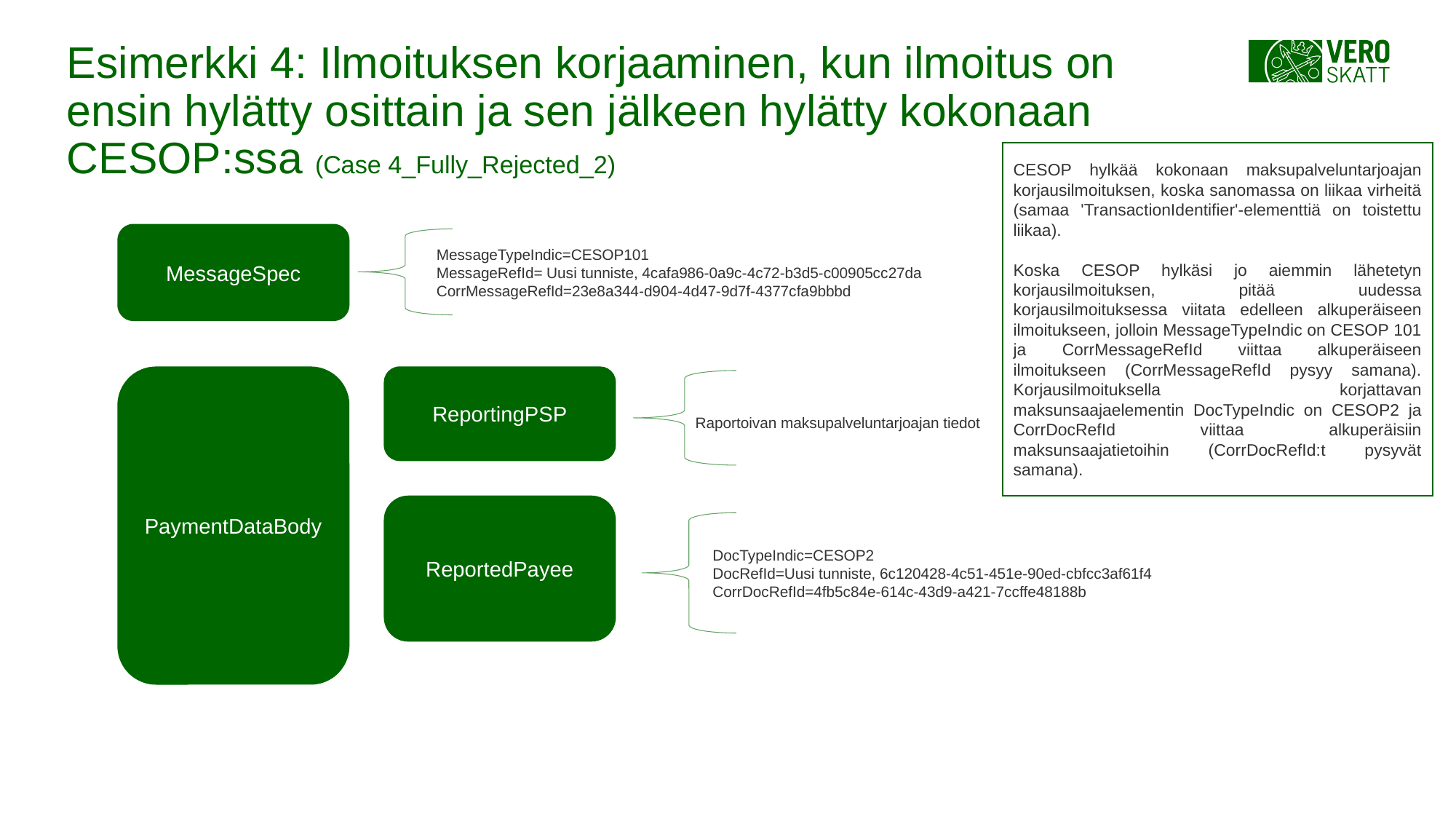

# Esimerkki 4: Ilmoituksen korjaaminen, kun ilmoitus on ensin hylätty osittain ja sen jälkeen hylätty kokonaan CESOP:ssa (Case 4_Fully_Rejected_2)
CESOP hylkää kokonaan maksupalveluntarjoajan korjausilmoituksen, koska sanomassa on liikaa virheitä (samaa 'TransactionIdentifier'-elementtiä on toistettu liikaa).

Koska CESOP hylkäsi jo aiemmin lähetetyn korjausilmoituksen, pitää uudessa korjausilmoituksessa viitata edelleen alkuperäiseen ilmoitukseen, jolloin MessageTypeIndic on CESOP 101 ja CorrMessageRefId viittaa alkuperäiseen ilmoitukseen (CorrMessageRefId pysyy samana). Korjausilmoituksella korjattavan maksunsaajaelementin DocTypeIndic on CESOP2 ja CorrDocRefId viittaa alkuperäisiin maksunsaajatietoihin (CorrDocRefId:t pysyvät samana).

MessageSpec

MessageTypeIndic=CESOP101
MessageRefId= Uusi tunniste, 4cafa986-0a9c-4c72-b3d5-c00905cc27da
CorrMessageRefId=23e8a344-d904-4d47-9d7f-4377cfa9bbbd
PaymentDataBody
ReportingPSP

Raportoivan maksupalveluntarjoajan tiedot
ReportedPayee

DocTypeIndic=CESOP2
DocRefId=Uusi tunniste, 6c120428-4c51-451e-90ed-cbfcc3af61f4
CorrDocRefId=4fb5c84e-614c-43d9-a421-7ccffe48188b